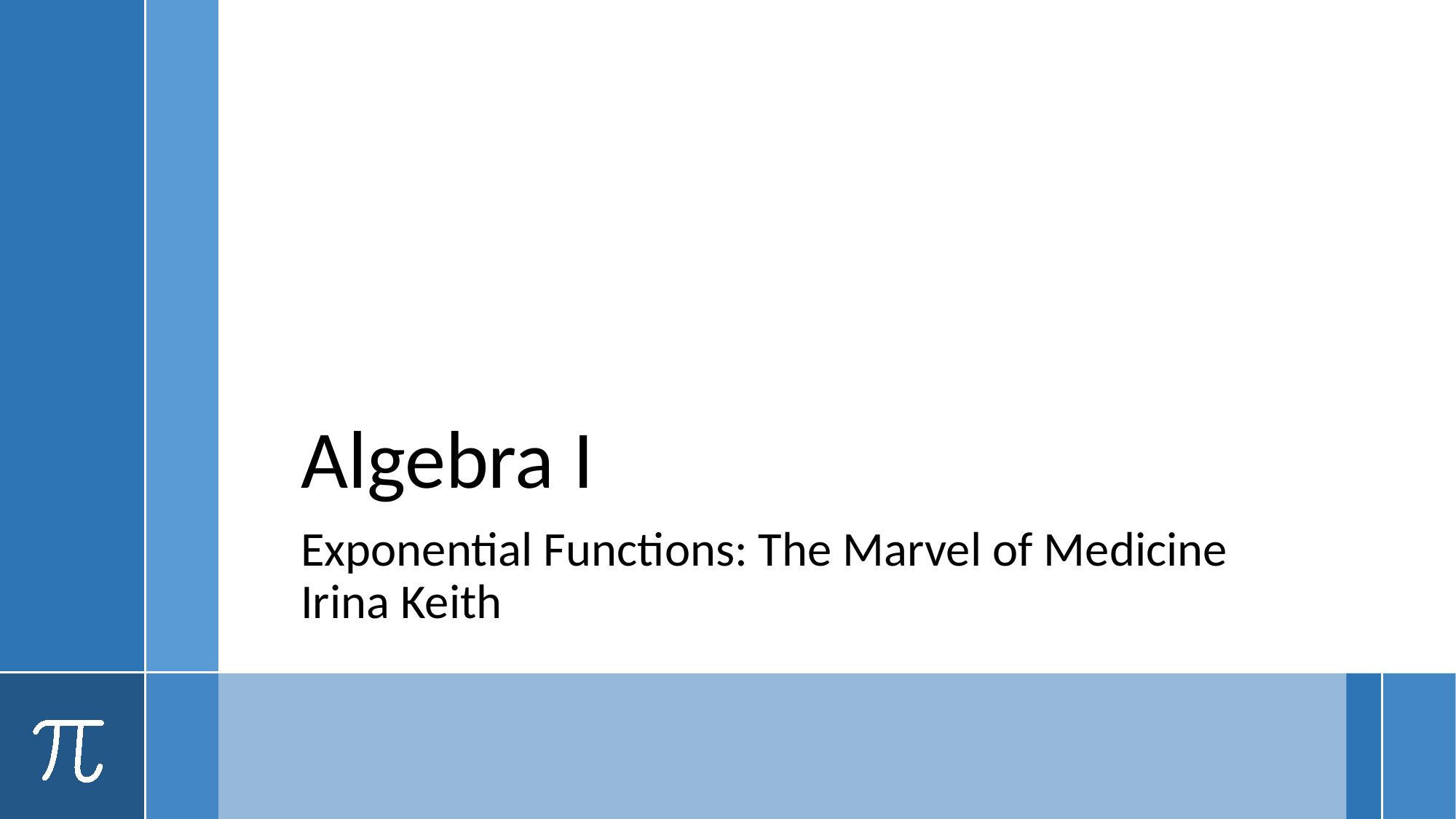

# Algebra I
Exponential Functions: The Marvel of Medicine
Irina Keith